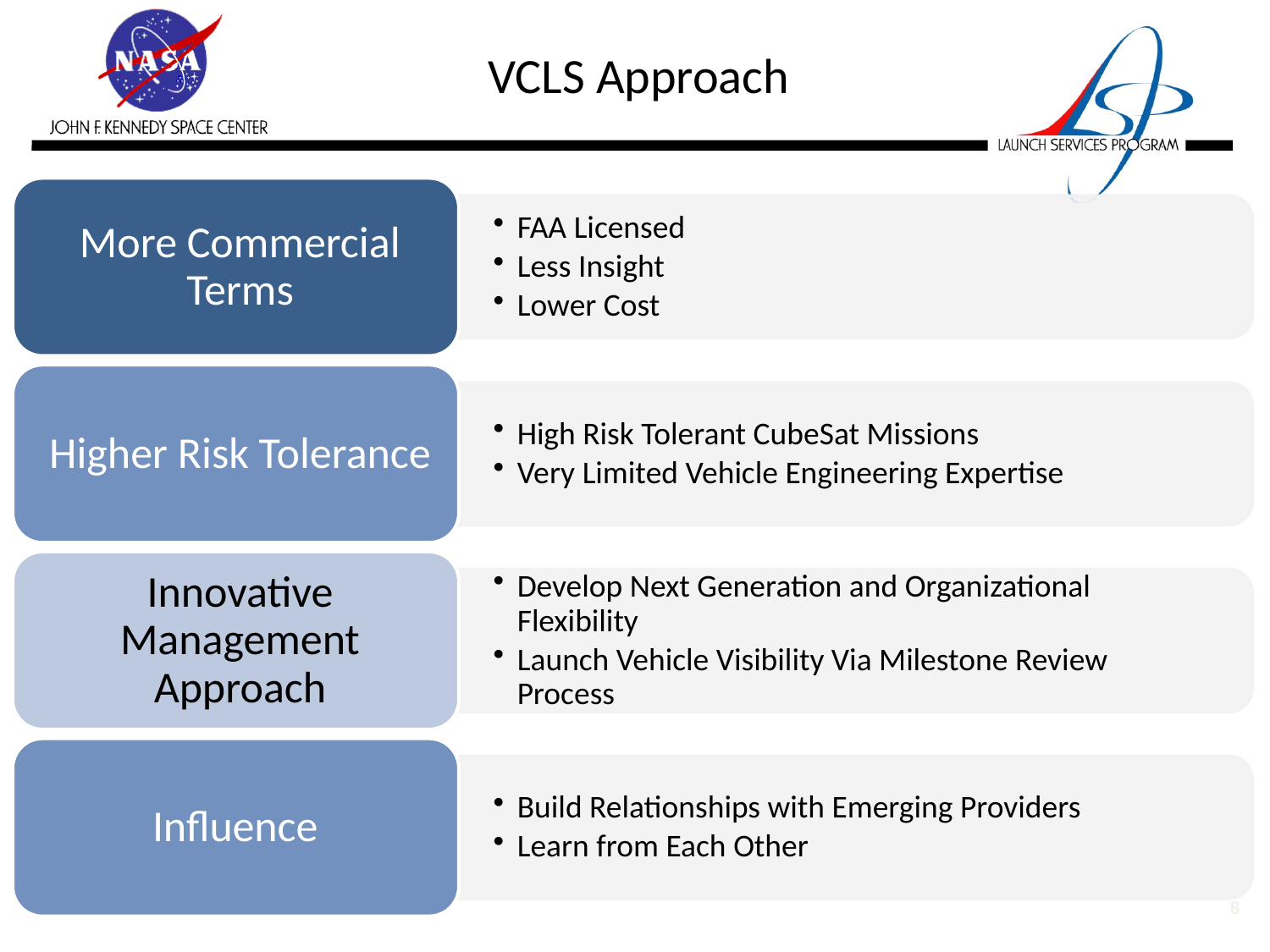

# VCLS Approach
FAA Licensed
Less Insight
Lower Cost
More Commercial Terms
High Risk Tolerant CubeSat Missions
Very Limited Vehicle Engineering Expertise
Higher Risk Tolerance
Develop Next Generation and Organizational Flexibility
Launch Vehicle Visibility Via Milestone Review Process
Innovative Management Approach
Build Relationships with Emerging Providers
Learn from Each Other
Influence
8